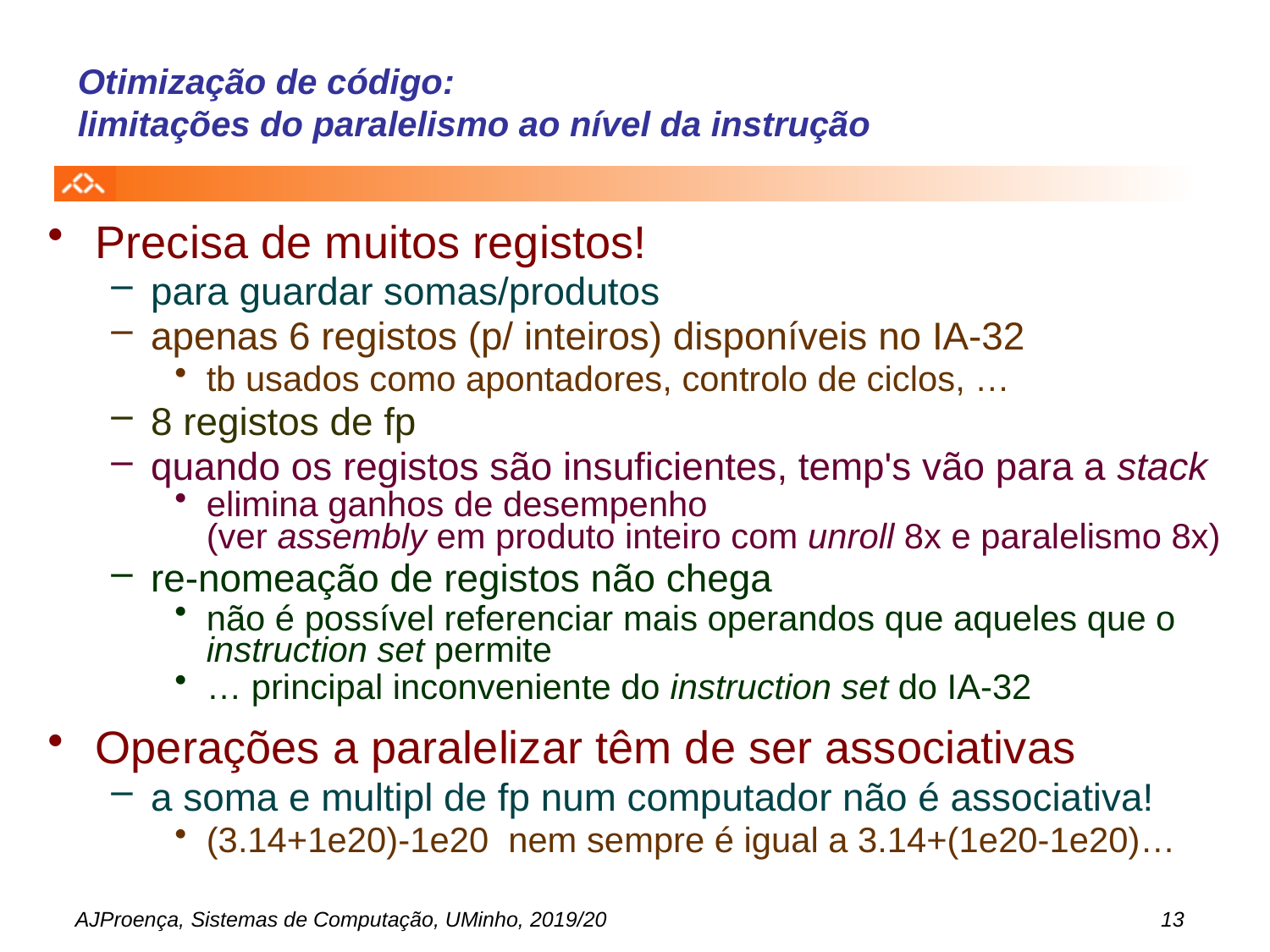

# Otimização de código: limitações do paralelismo ao nível da instrução
Precisa de muitos registos!
para guardar somas/produtos
apenas 6 registos (p/ inteiros) disponíveis no IA-32
tb usados como apontadores, controlo de ciclos, …
8 registos de fp
quando os registos são insuficientes, temp's vão para a stack
elimina ganhos de desempenho
(ver assembly em produto inteiro com unroll 8x e paralelismo 8x)
re-nomeação de registos não chega
não é possível referenciar mais operandos que aqueles que o instruction set permite
… principal inconveniente do instruction set do IA-32
Operações a paralelizar têm de ser associativas
a soma e multipl de fp num computador não é associativa!
(3.14+1e20)-1e20  nem sempre é igual a 3.14+(1e20-1e20)…